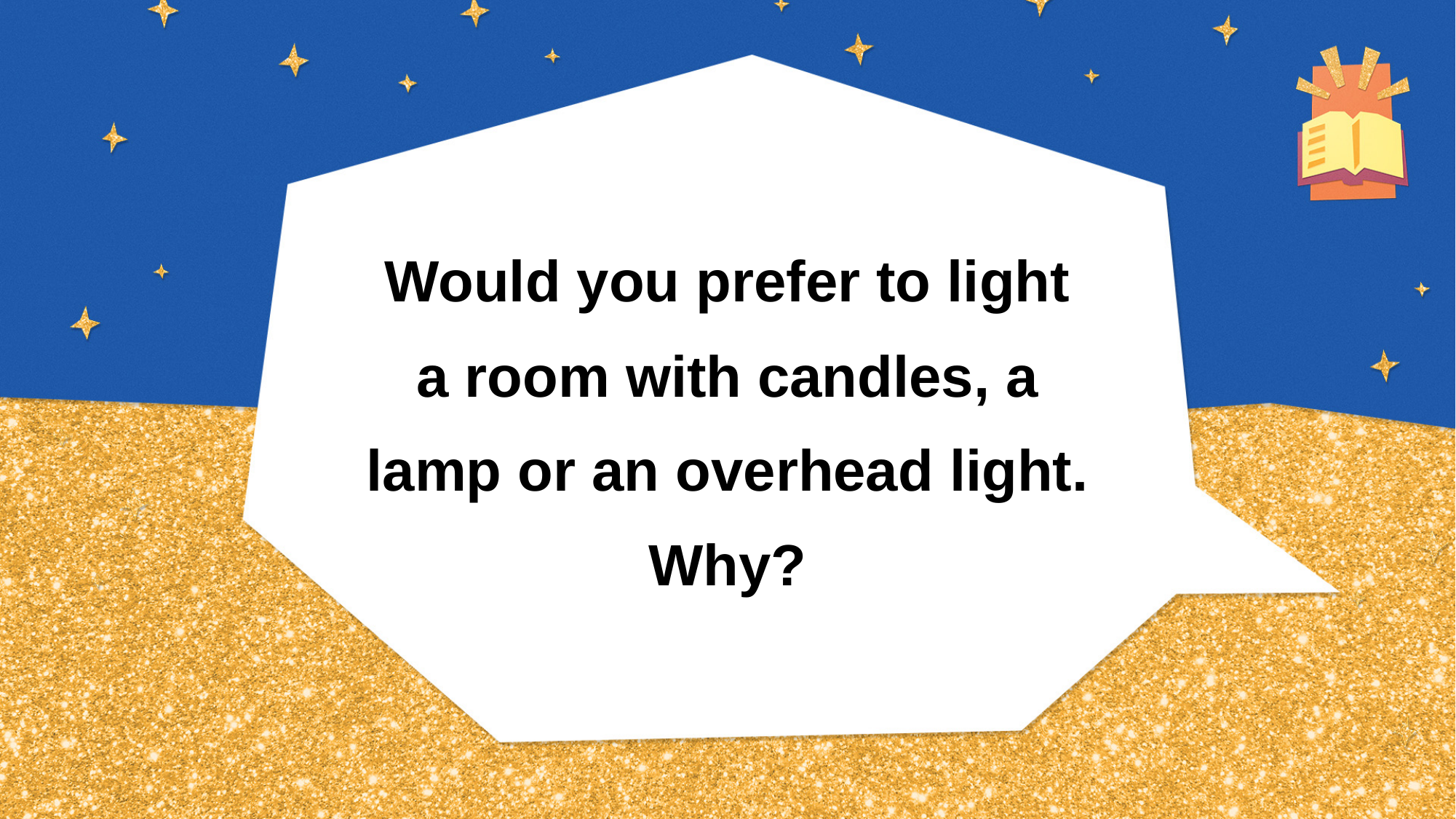

# Would you prefer to light a room with candles, a lamp or an overhead light. Why?